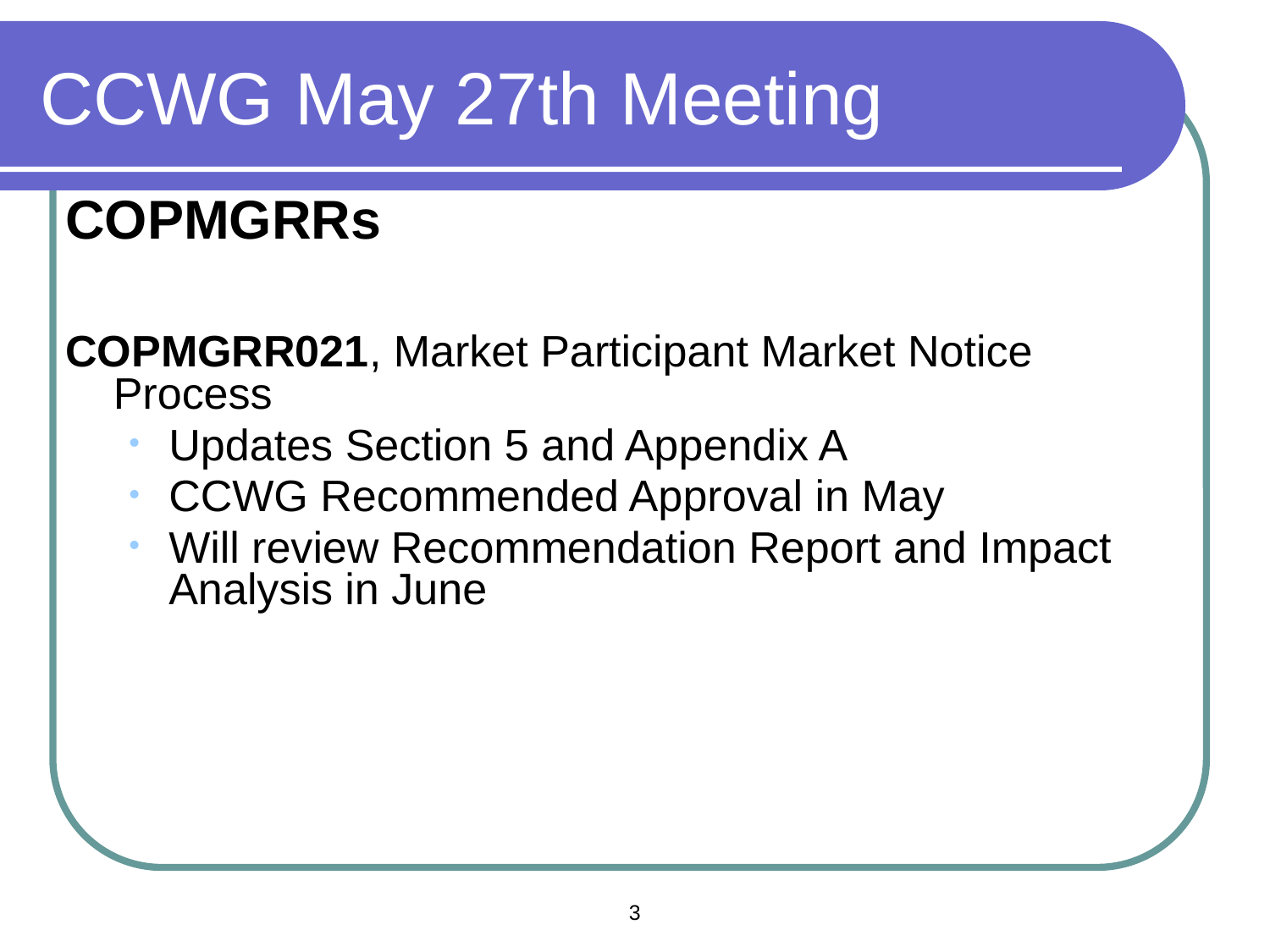

# CCWG May 27th Meeting
COPMGRRs

COPMGRR021, Market Participant Market Notice Process
Updates Section 5 and Appendix A
CCWG Recommended Approval in May
Will review Recommendation Report and Impact Analysis in June

3